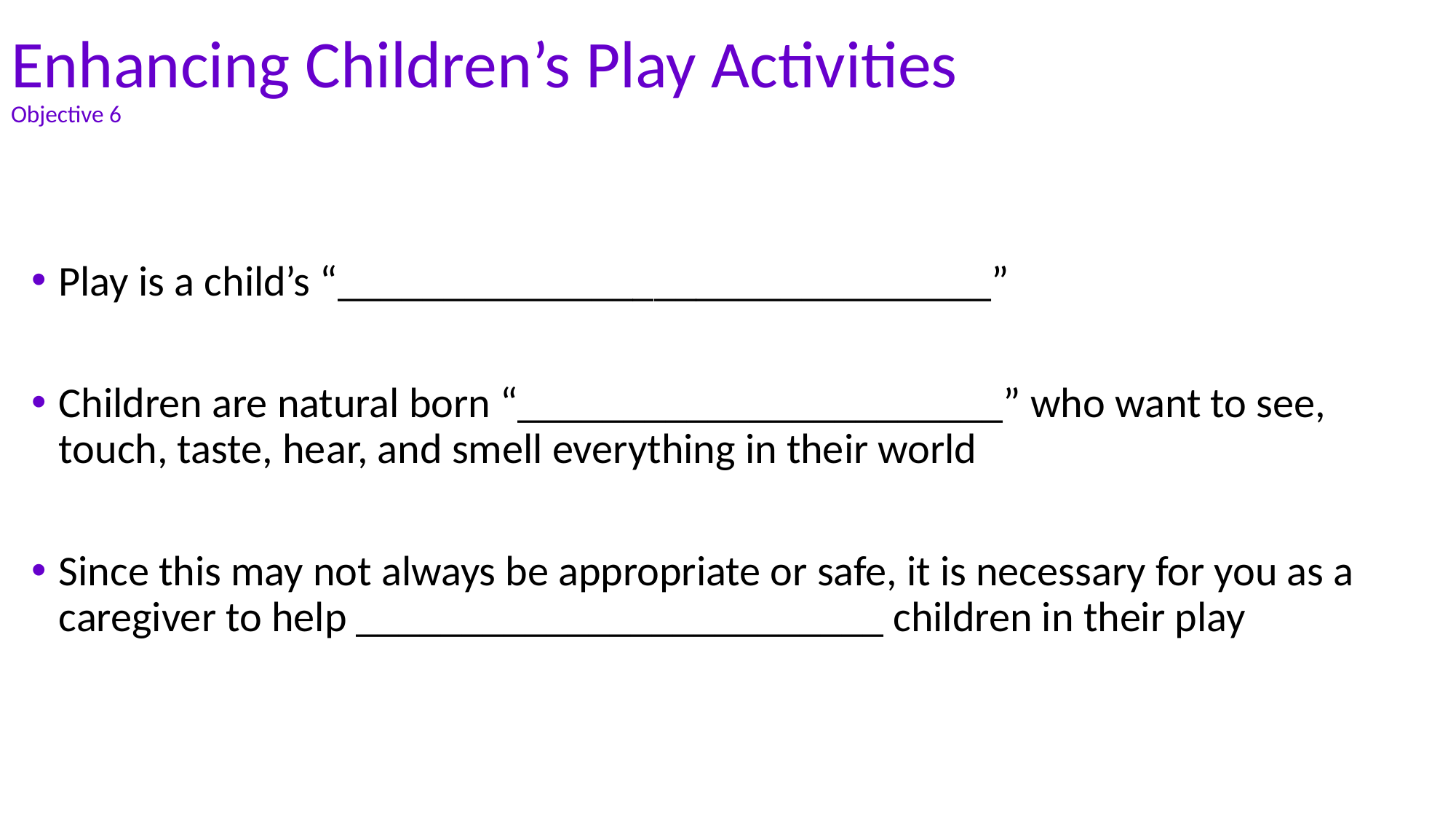

# Enhancing Children’s Play Activities Objective 6
Play is a child’s “_______________________________”

Children are natural born “_______________________” who want to see, touch, taste, hear, and smell everything in their world

Since this may not always be appropriate or safe, it is necessary for you as a caregiver to help _________________________ children in their play